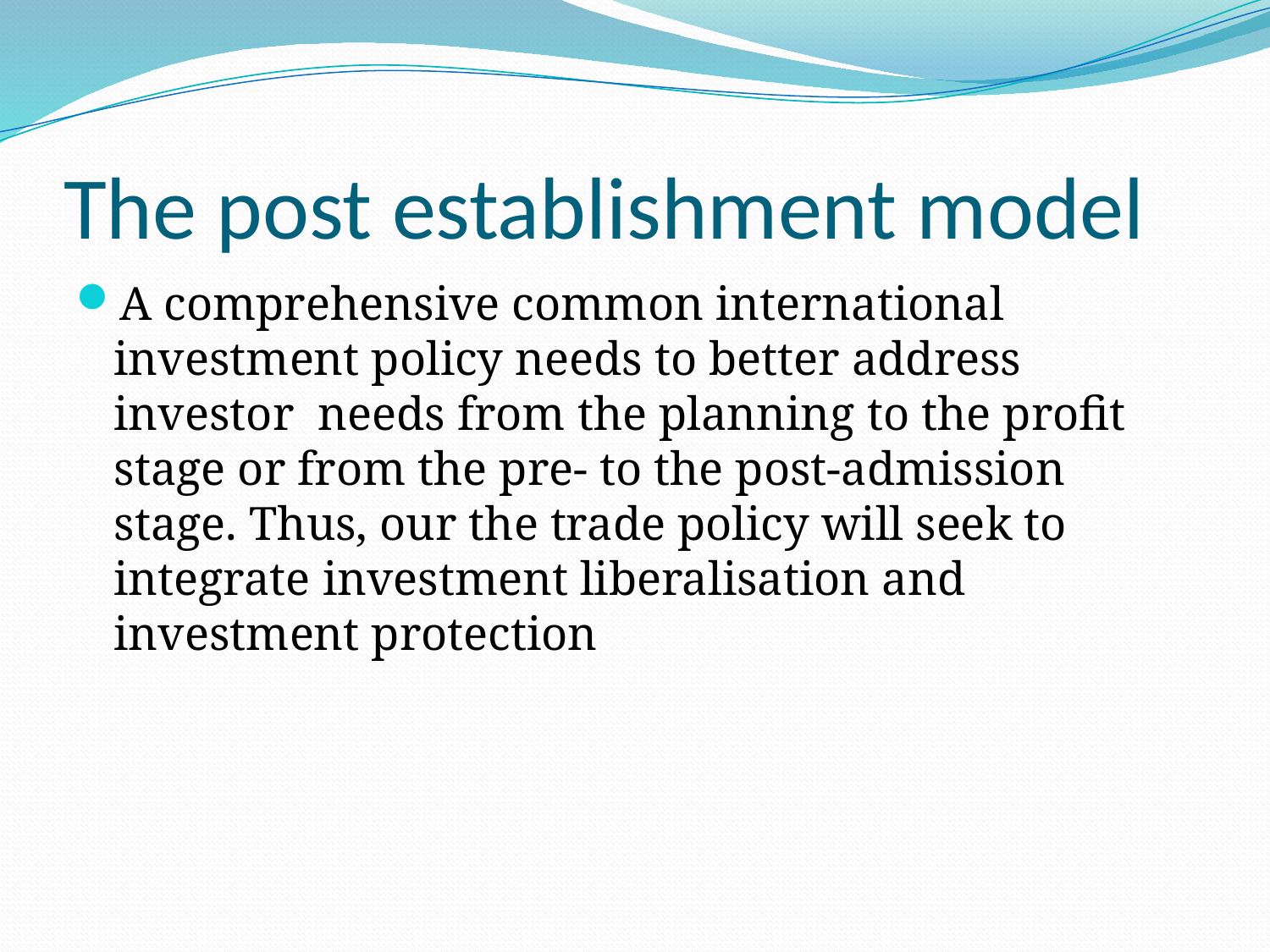

# The post establishment model
A comprehensive common international investment policy needs to better address investor  needs from the planning to the profit stage or from the pre- to the post-admission stage. Thus, our the trade policy will seek to integrate investment liberalisation and investment protection